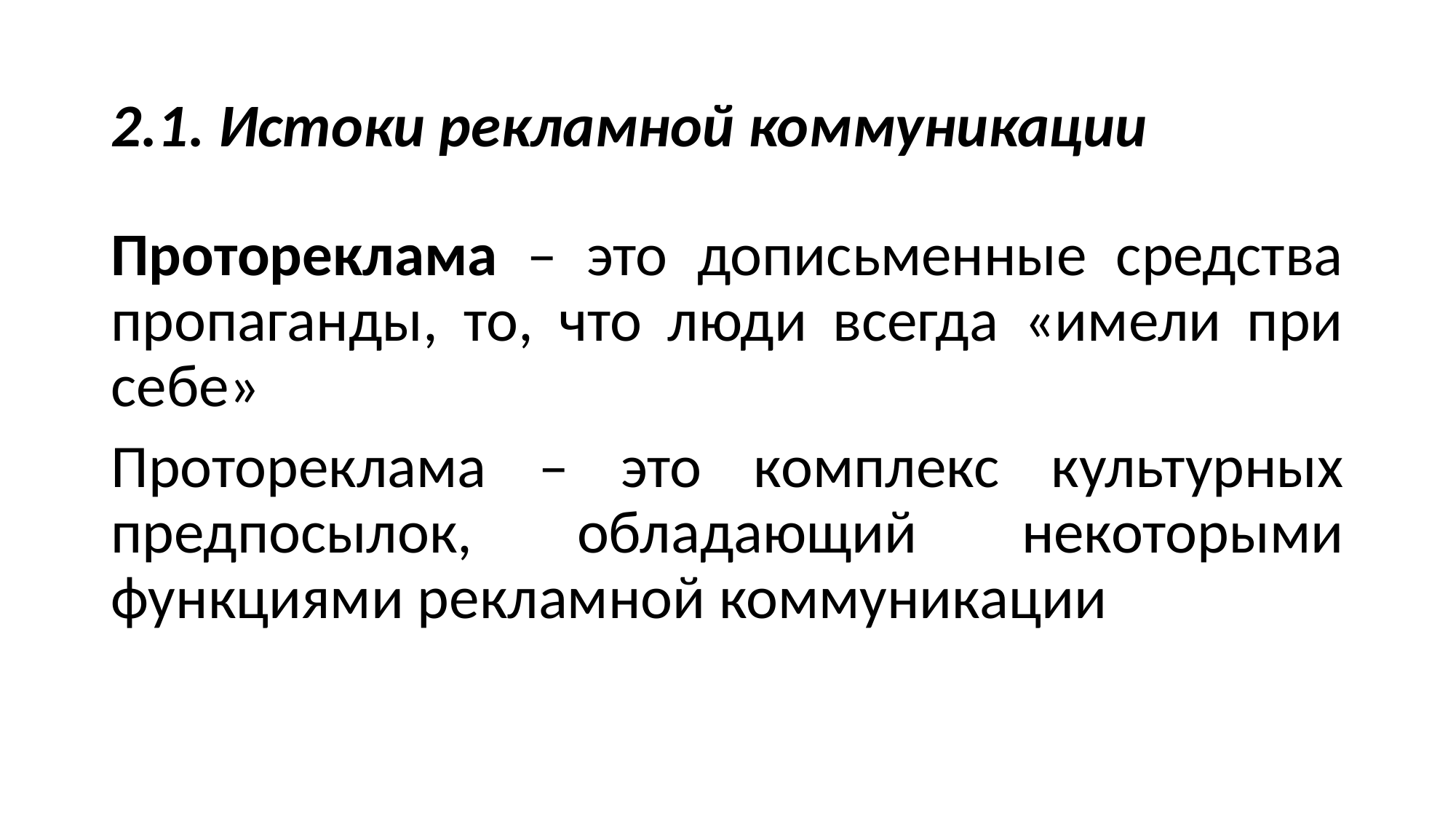

# 2.1. Истоки рекламной коммуникации
Протореклама – это дописьменные средства пропаганды, то, что люди всегда «имели при себе»
Протореклама – это комплекс культурных предпосылок, обладающий некоторыми функциями рекламной коммуникации